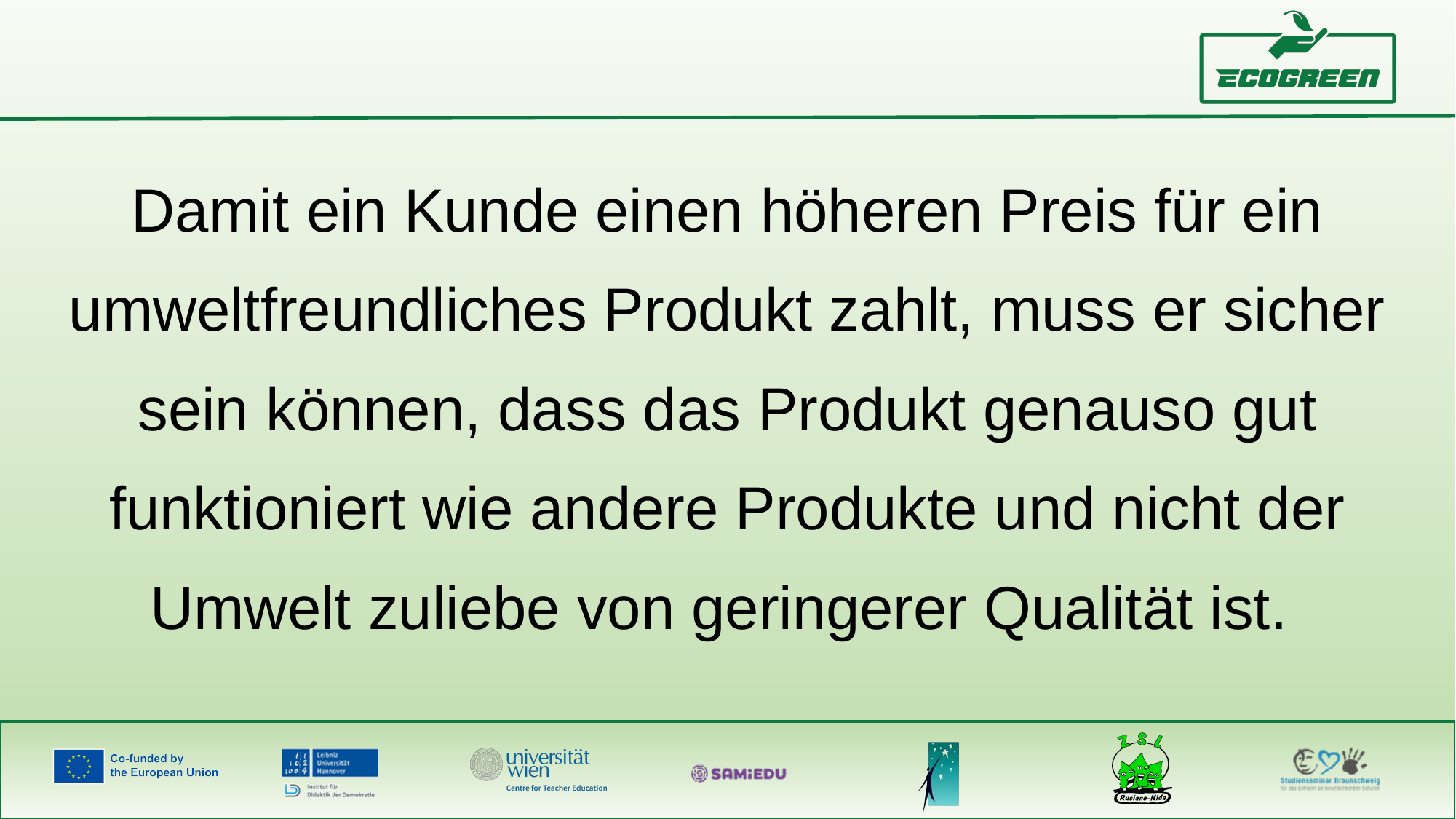

Damit ein Kunde einen höheren Preis für ein umweltfreundliches Produkt zahlt, muss er sicher sein können, dass das Produkt genauso gut funktioniert wie andere Produkte und nicht der Umwelt zuliebe von geringerer Qualität ist.